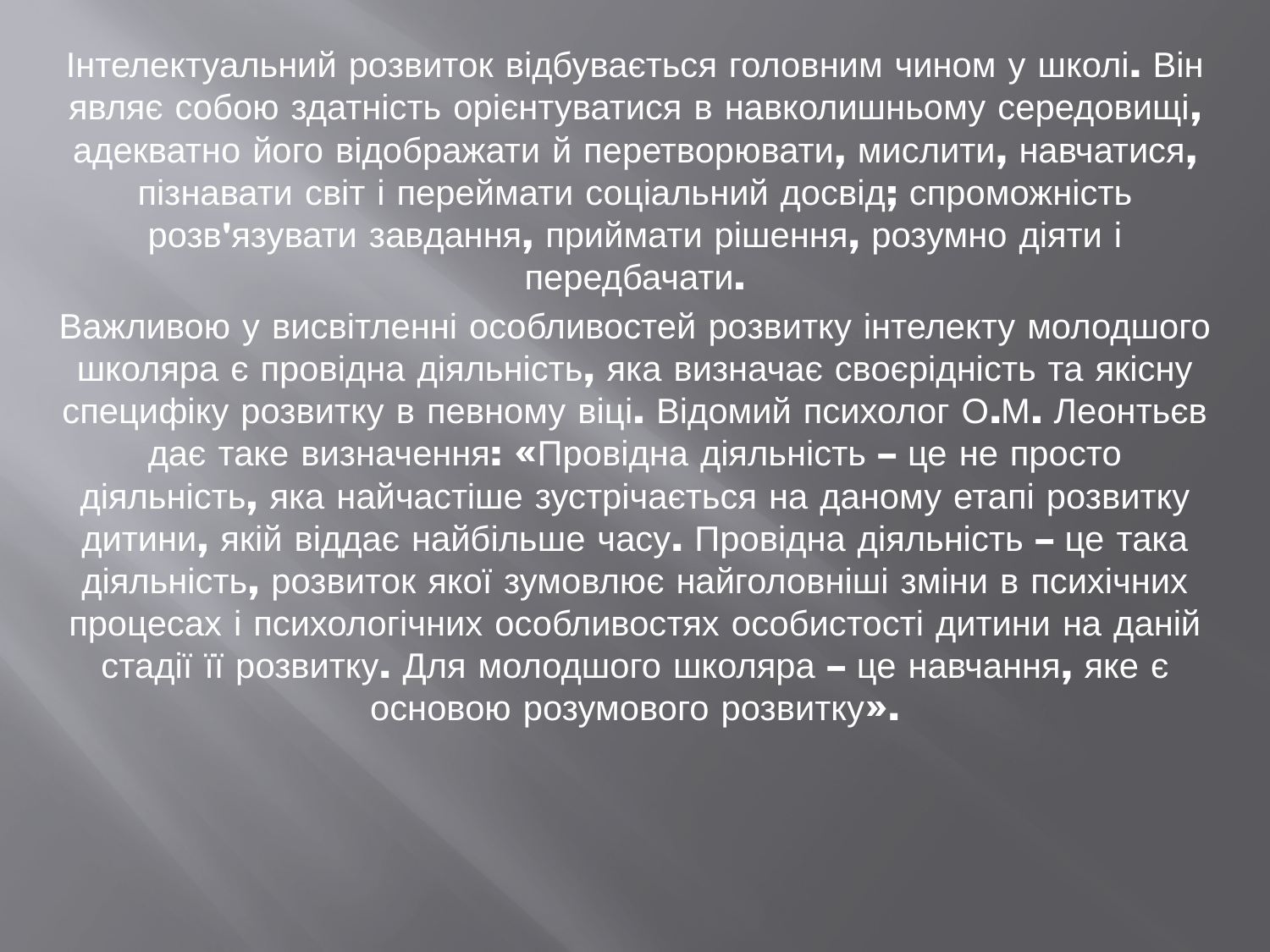

Інтелектуальний розвиток відбувається головним чином у школі. Він являє собою здатність орієнтуватися в навколишньому середовищі, адекватно його відображати й перетворювати, мислити, навчатися, пізнавати світ і переймати соціальний досвід; спроможність розв'язувати завдання, приймати рішення, розумно діяти і передбачати.
Важливою у висвітленні особливостей розвитку інтелекту молодшого школяра є провідна діяльність, яка визначає своєрідність та якісну специфіку розвитку в певному віці. Відомий психолог О.М. Леонтьєв дає таке визначення: «Провідна діяльність – це не просто діяльність, яка найчастіше зустрічається на даному етапі розвитку дитини, якій віддає найбільше часу. Провідна діяльність – це така діяльність, розвиток якої зумовлює найголовніші зміни в психічних процесах і психологічних особливостях особистості дитини на даній стадії її розвитку. Для молодшого школяра – це навчання, яке є основою розумового розвитку».